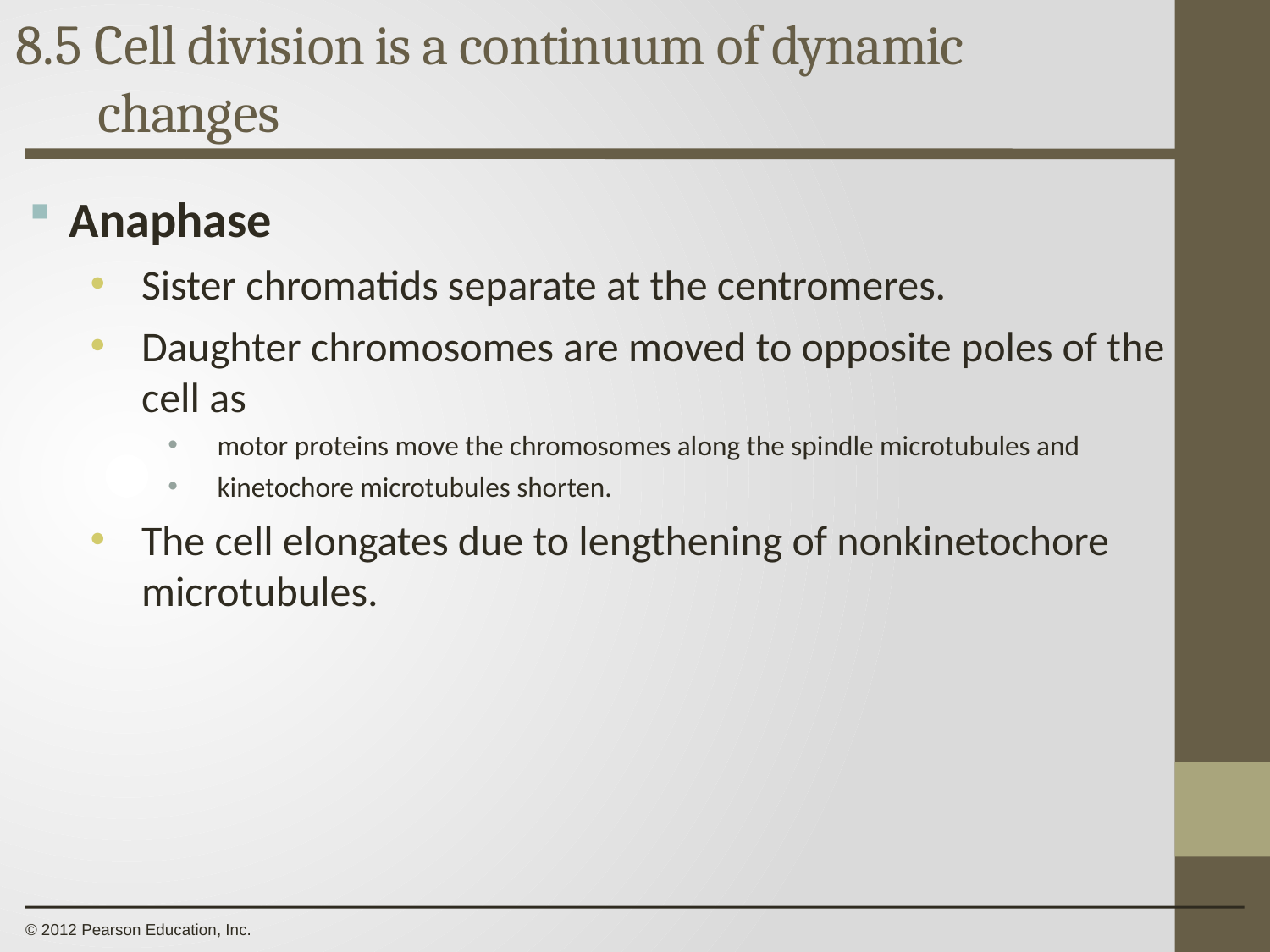

8.5 Cell division is a continuum of dynamic
changes
0

Anaphase
Sister chromatids separate at the centromeres.
Daughter chromosomes are moved to opposite poles of the cell as
motor proteins move the chromosomes along the spindle microtubules and
kinetochore microtubules shorten.
The cell elongates due to lengthening of nonkinetochore microtubules.

© 2012 Pearson Education, Inc.